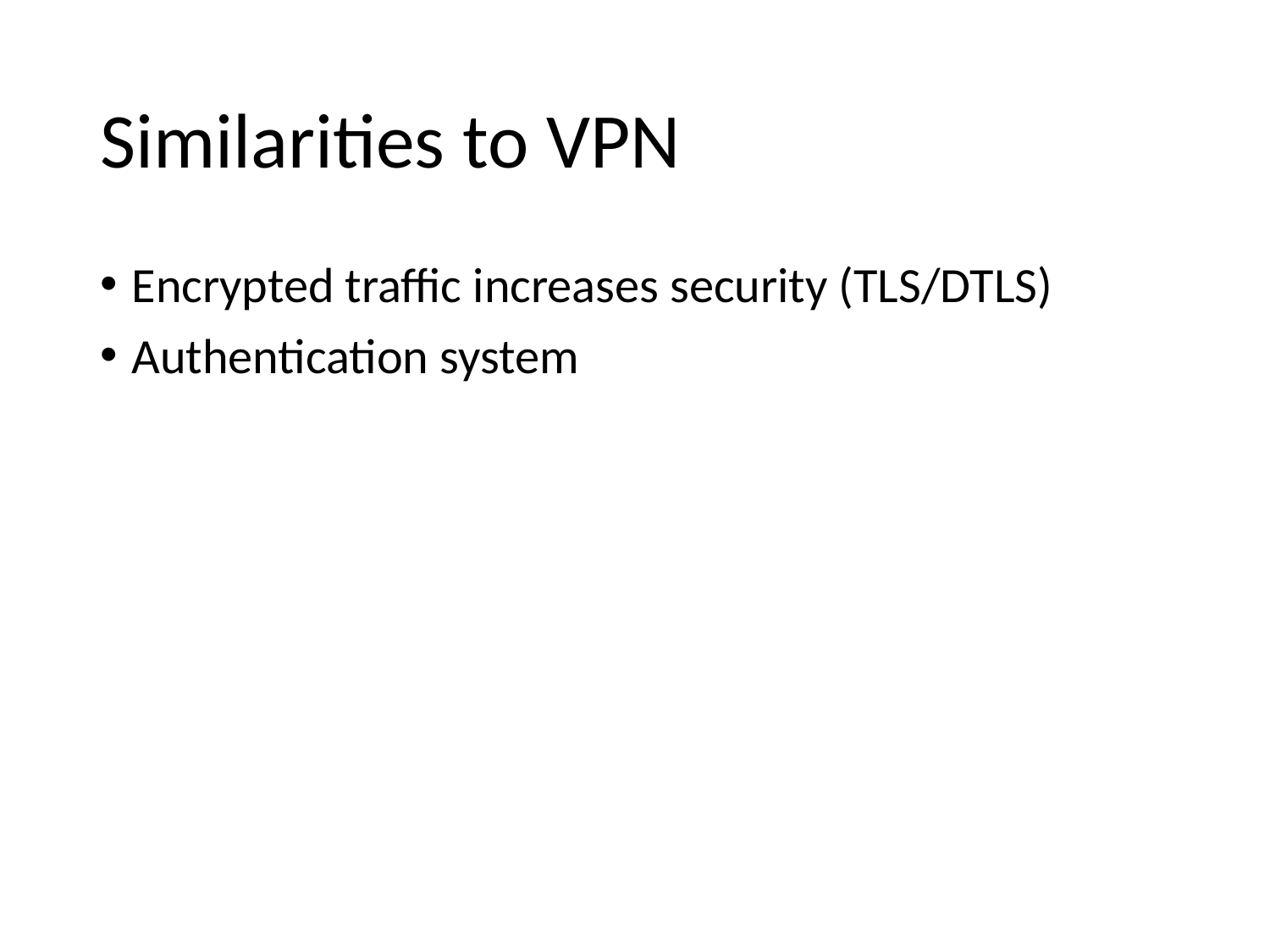

# Similarities to VPN
Encrypted traffic increases security (TLS/DTLS)
Authentication system